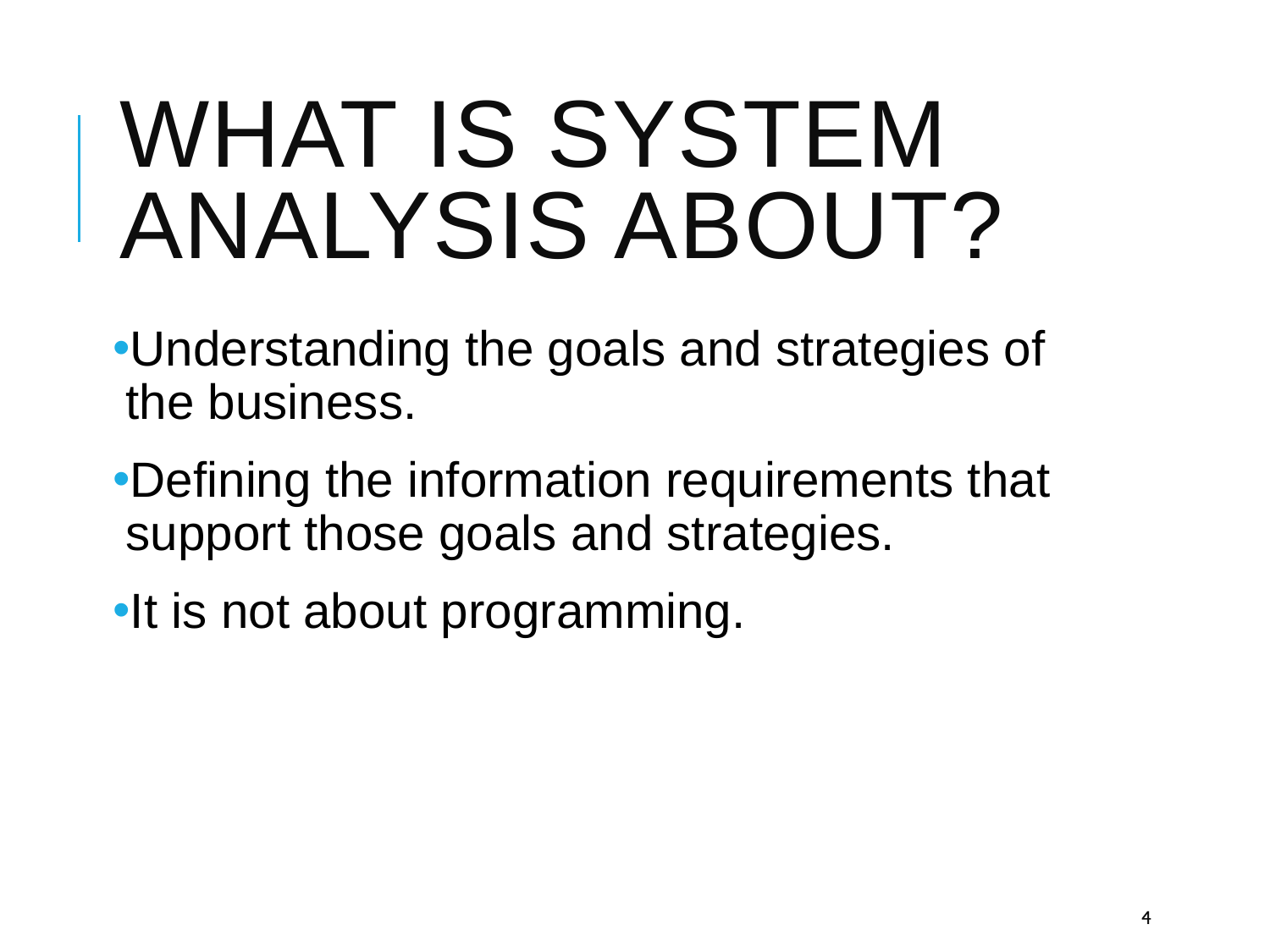

# What Is System Analysis About?
Understanding the goals and strategies of the business.
Defining the information requirements that support those goals and strategies.
It is not about programming.
4